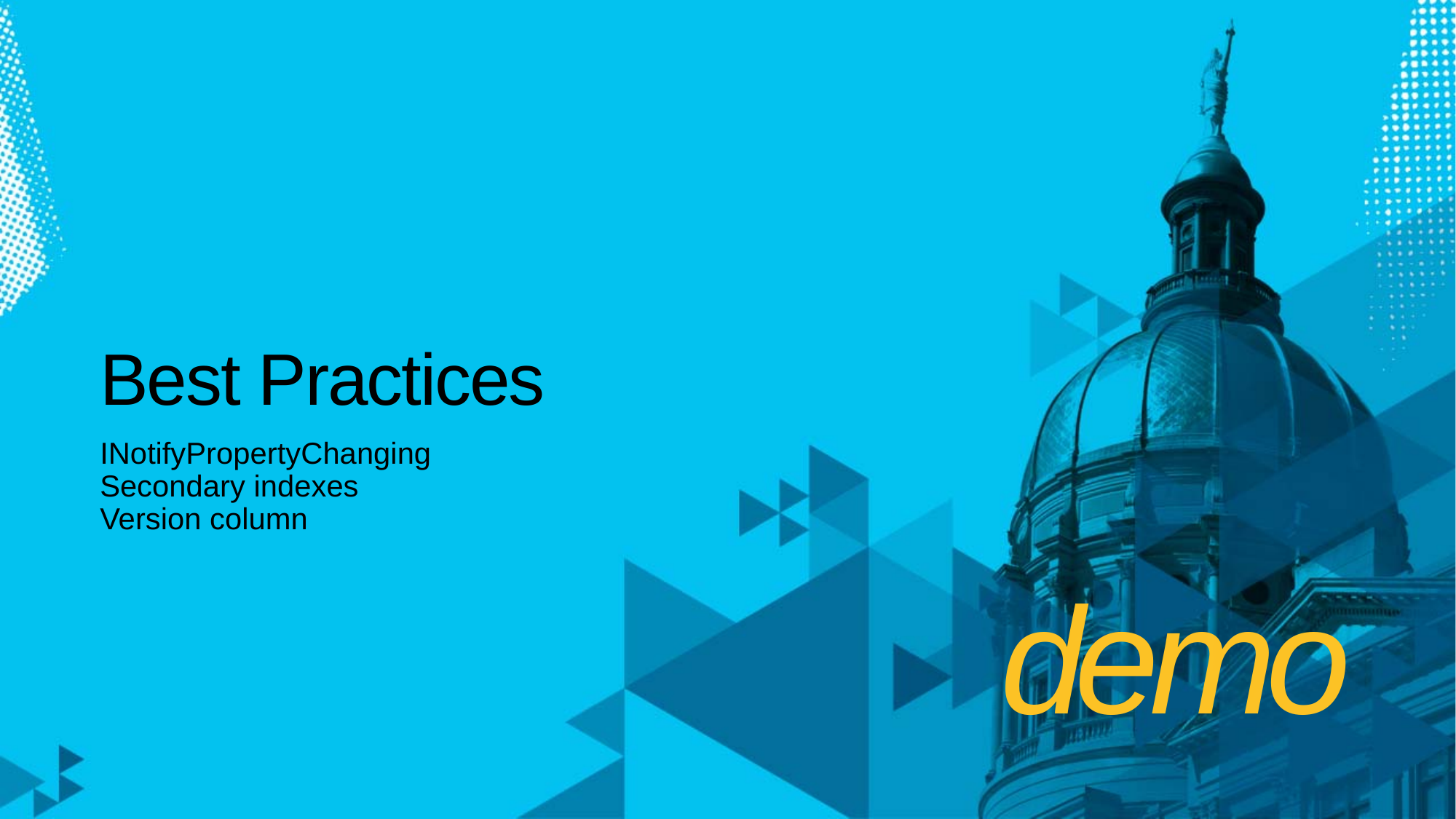

# Best Practices
INotifyPropertyChanging
Secondary indexes
Version column
demo